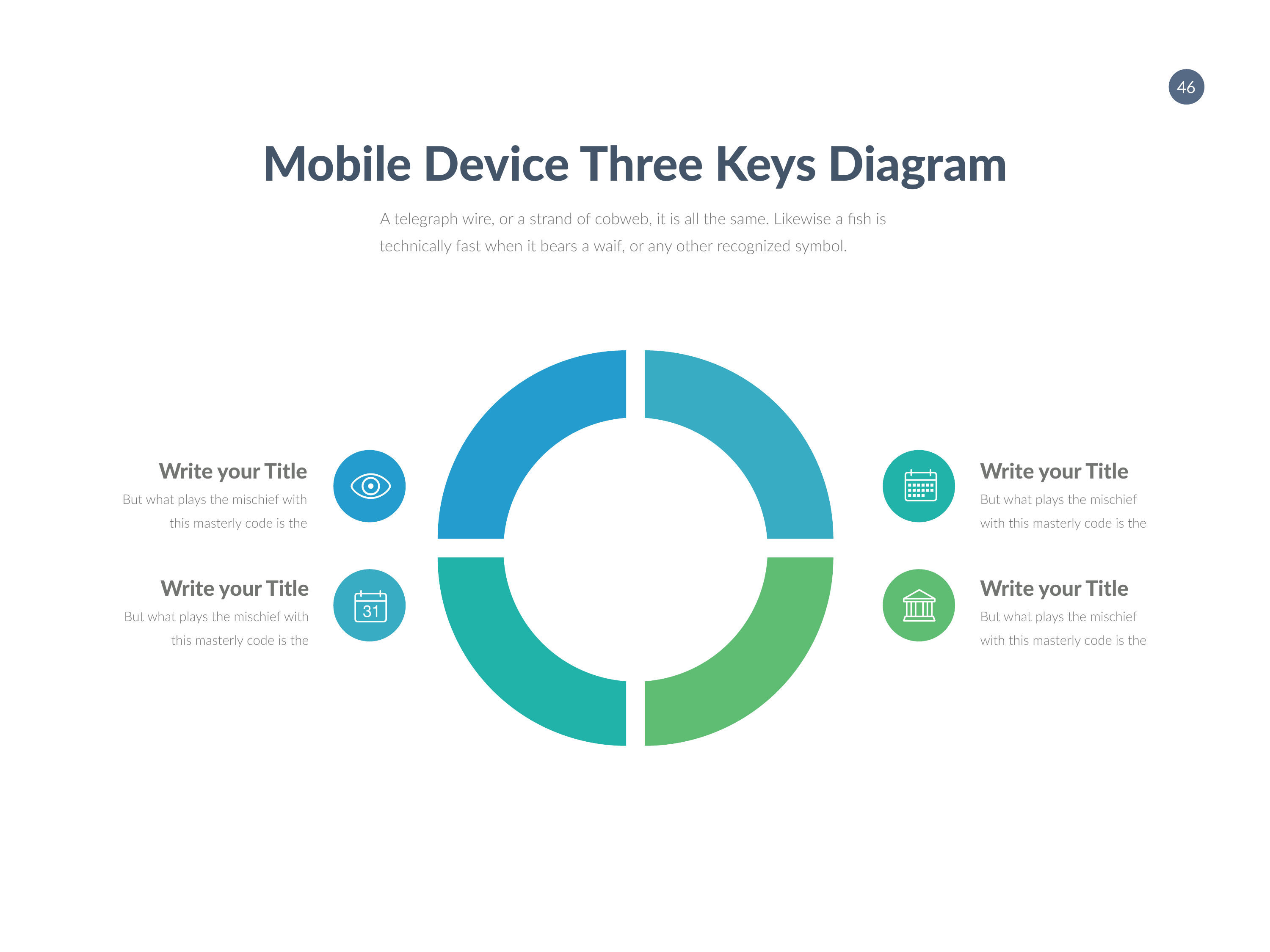

Mobile Device Three Keys Diagram
A telegraph wire, or a strand of cobweb, it is all the same. Likewise a fish is technically fast when it bears a waif, or any other recognized symbol.

### Chart:

| Category | Region 1 |
|---|---|
| April | 10.0 |
| May | 10.0 |
| June | 10.0 |
| July | 10.0 |
Write your Title
But what plays the mischief with this masterly code is the
Write your Title
But what plays the mischief with this masterly code is the

Write your Title
But what plays the mischief with this masterly code is the
Write your Title
But what plays the mischief with this masterly code is the